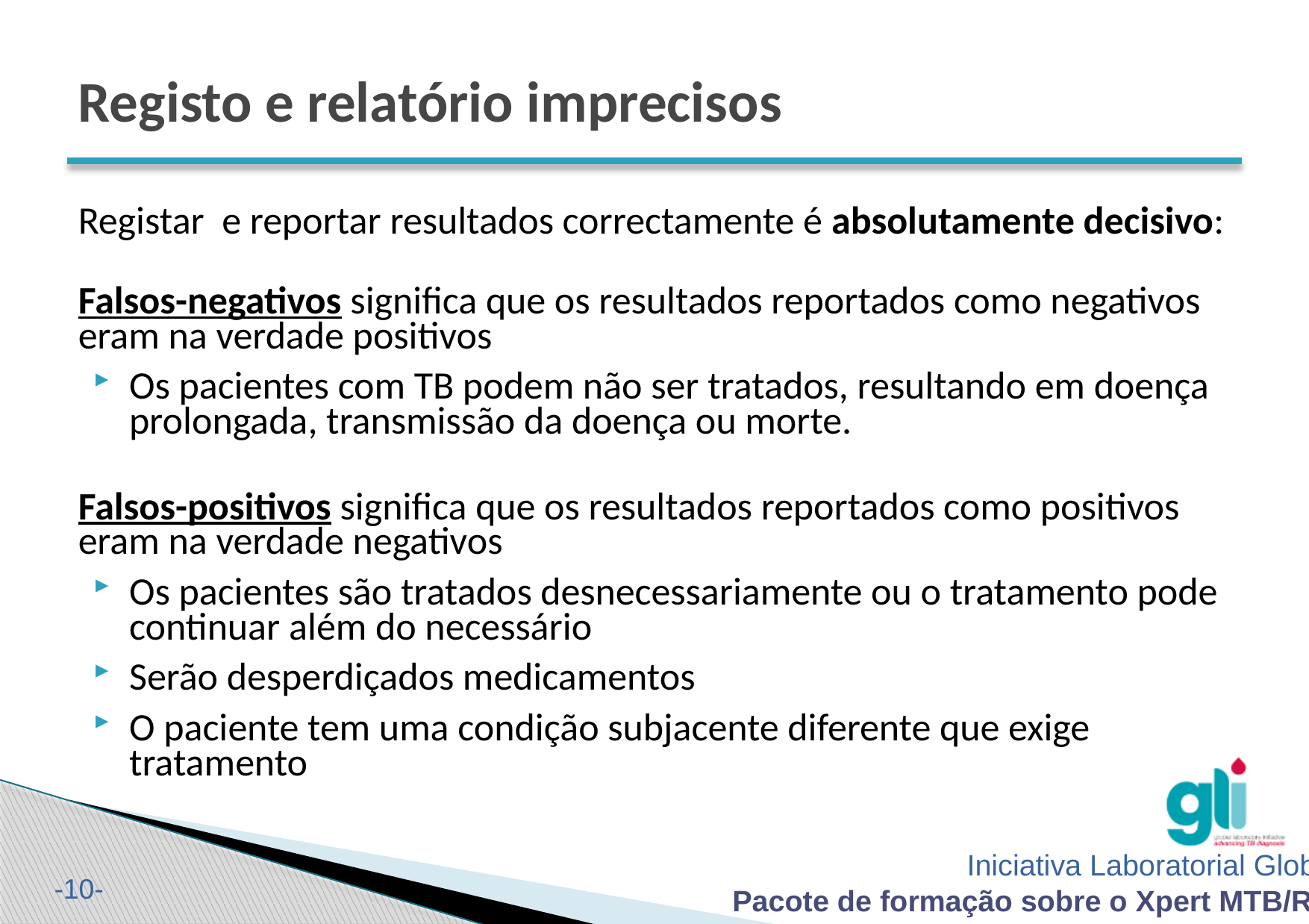

# Registo e relatório imprecisos
Registar  e reportar resultados correctamente é absolutamente decisivo:

Falsos-negativos significa que os resultados reportados como negativos eram na verdade positivos
Os pacientes com TB podem não ser tratados, resultando em doença prolongada, transmissão da doença ou morte.
Falsos-positivos significa que os resultados reportados como positivos eram na verdade negativos
Os pacientes são tratados desnecessariamente ou o tratamento pode continuar além do necessário
Serão desperdiçados medicamentos
O paciente tem uma condição subjacente diferente que exige tratamento